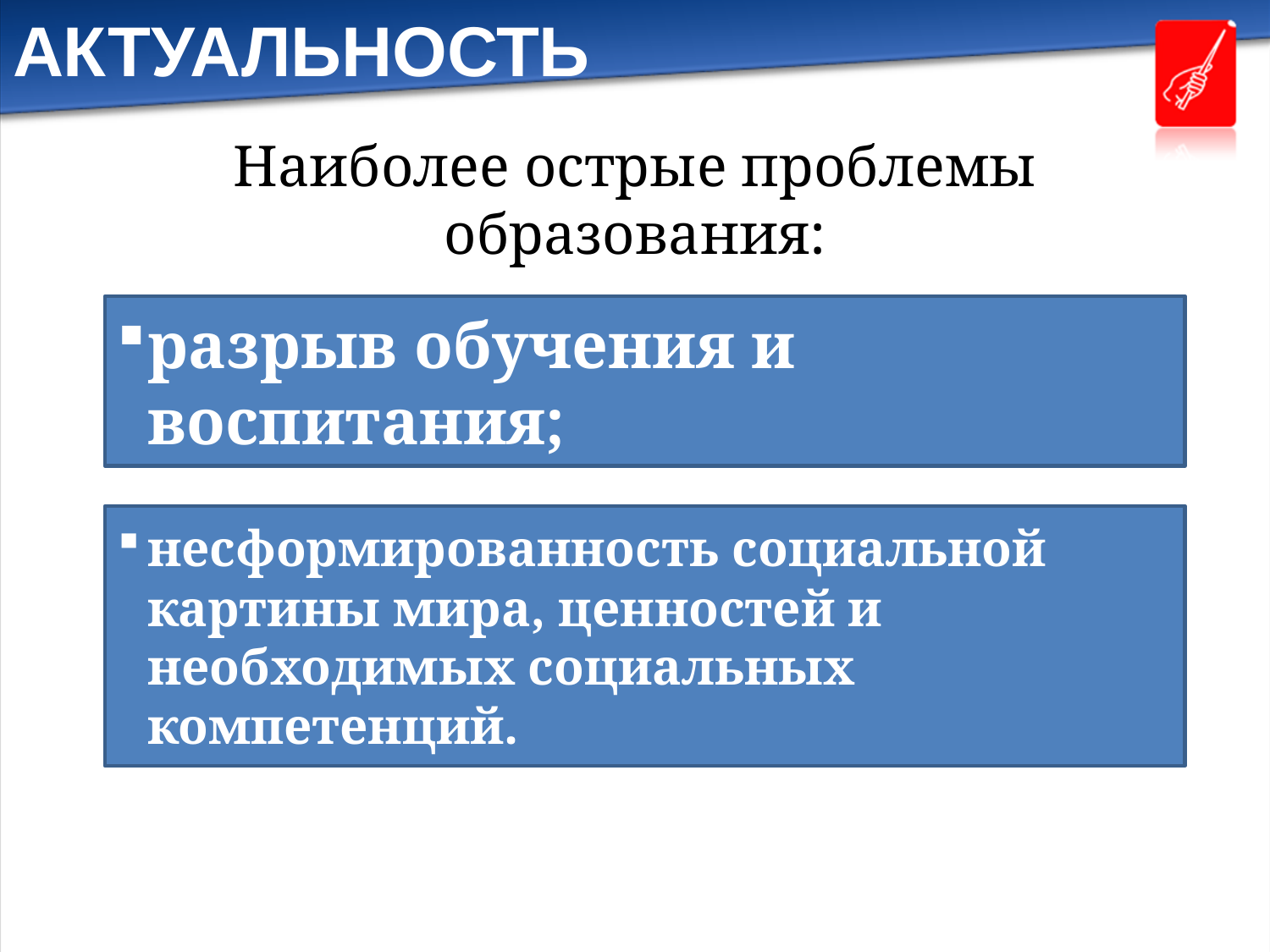

# Актуальность
Наиболее острые проблемы образования:
разрыв обучения и воспитания;
несформированность социальной картины мира, ценностей и необходимых социальных компетенций.